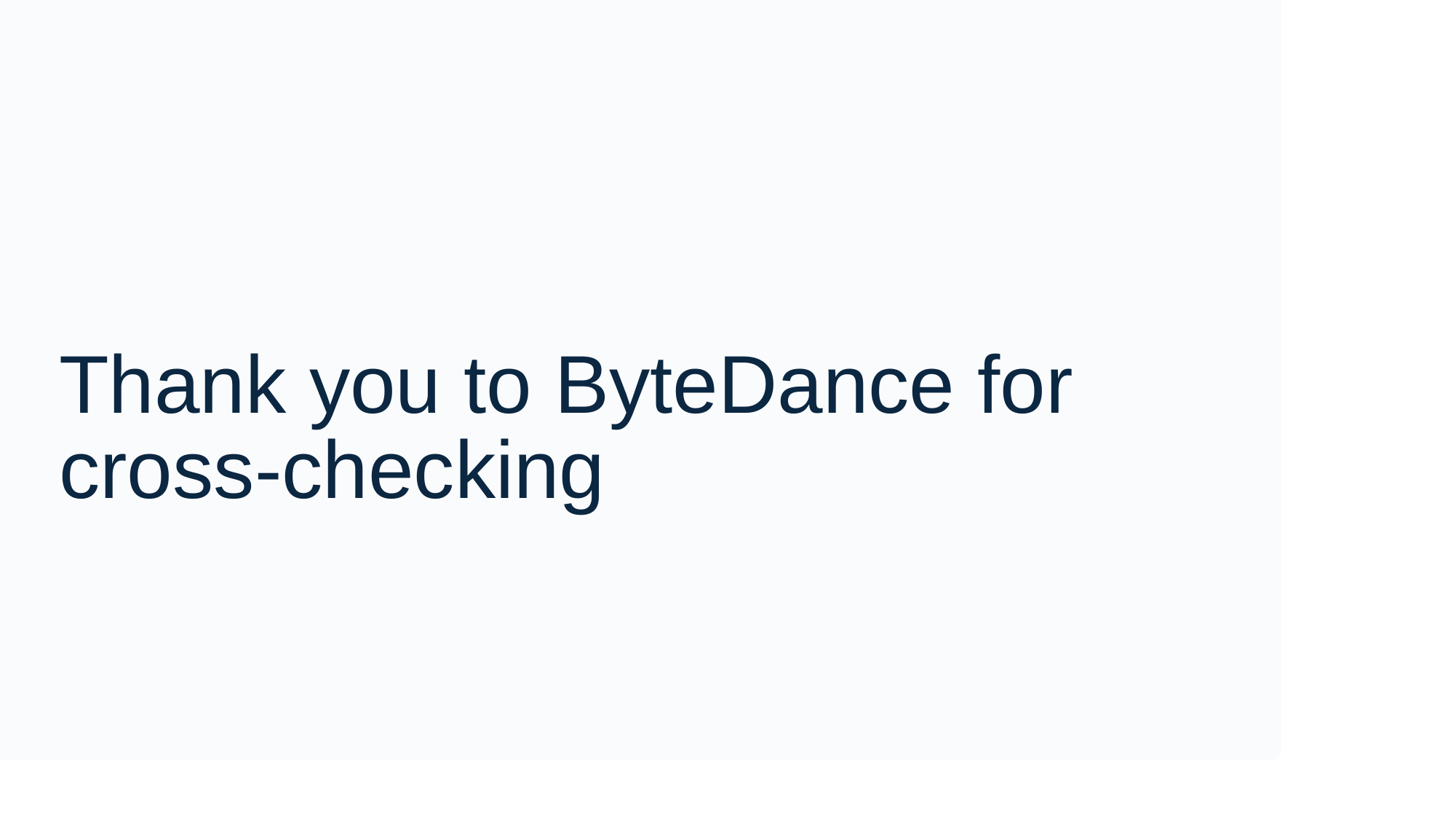

# Thank you to ByteDance for cross-checking